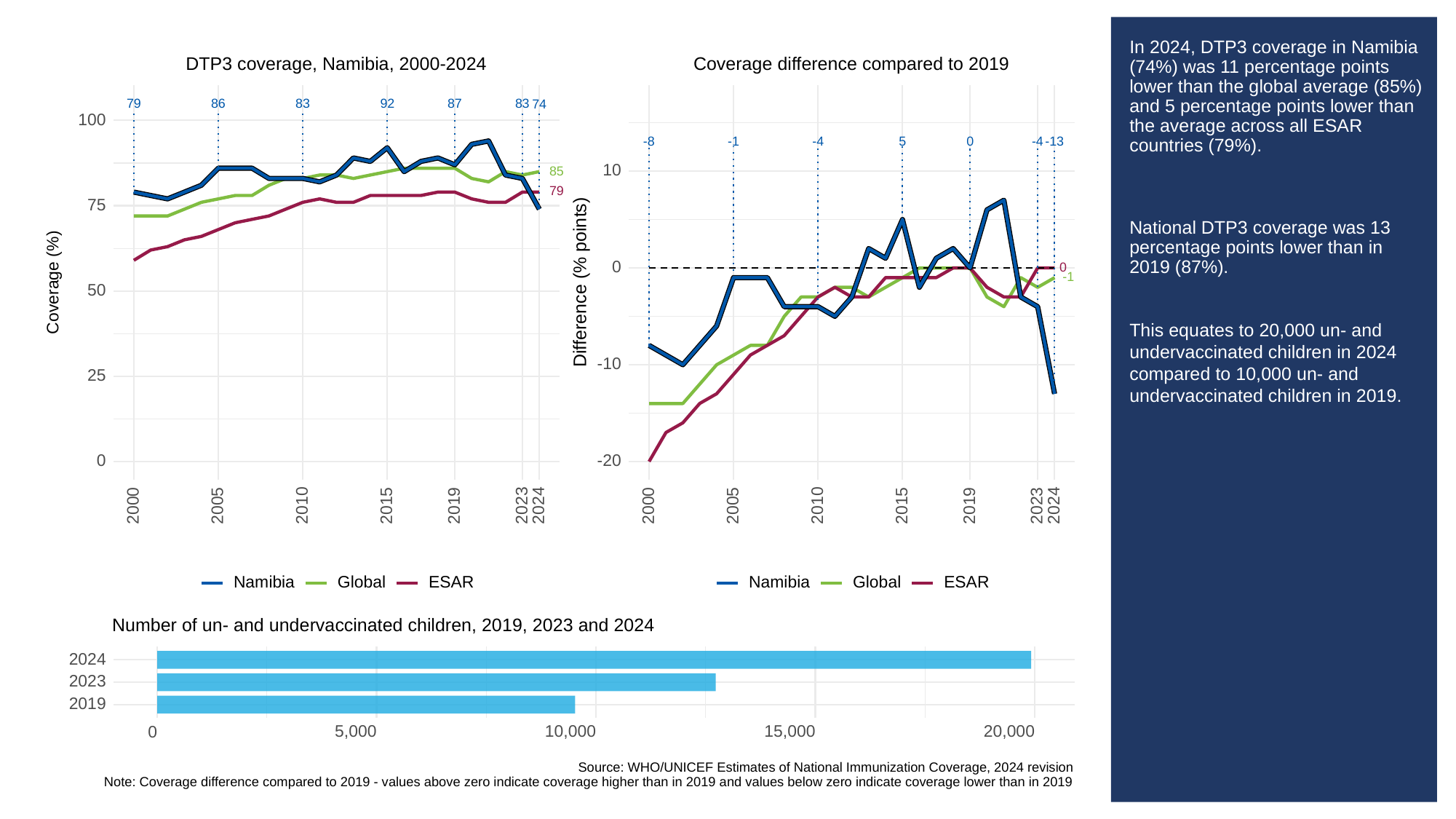

# In 2024, DTP3 coverage in Namibia (74%) was 11 percentage points lower than the global average (85%) and 5 percentage points lower than the average across all ESAR countries (79%).

National DTP3 coverage was 13 percentage points lower than in 2019 (87%).

This equates to 20,000 un- and undervaccinated children in 2024 compared to 10,000 un- and undervaccinated children in 2019.

Coverage difference compared to 2019
DTP3 coverage, Namibia, 2000-2024

83
83
79
86
92
87
74

100

-13
-8
0
-1
5
-4
-4

10
85

79

75

0
0

-1
Difference (% points)
Coverage (%)
50

-10

25

0
-20

2023
2023
2000
2005
2010
2015
2019
2024
2000
2005
2010
2015
2019
2024
Global
ESAR
Global
ESAR
Namibia
Namibia

Number of un- and undervaccinated children, 2019, 2023 and 2024

2024

2023

2019

5,000
10,000
15,000
20,000
0
Source: WHO/UNICEF Estimates of National Immunization Coverage, 2024 revision
Note: Coverage difference compared to 2019 - values above zero indicate coverage higher than in 2019 and values below zero indicate coverage lower than in 2019